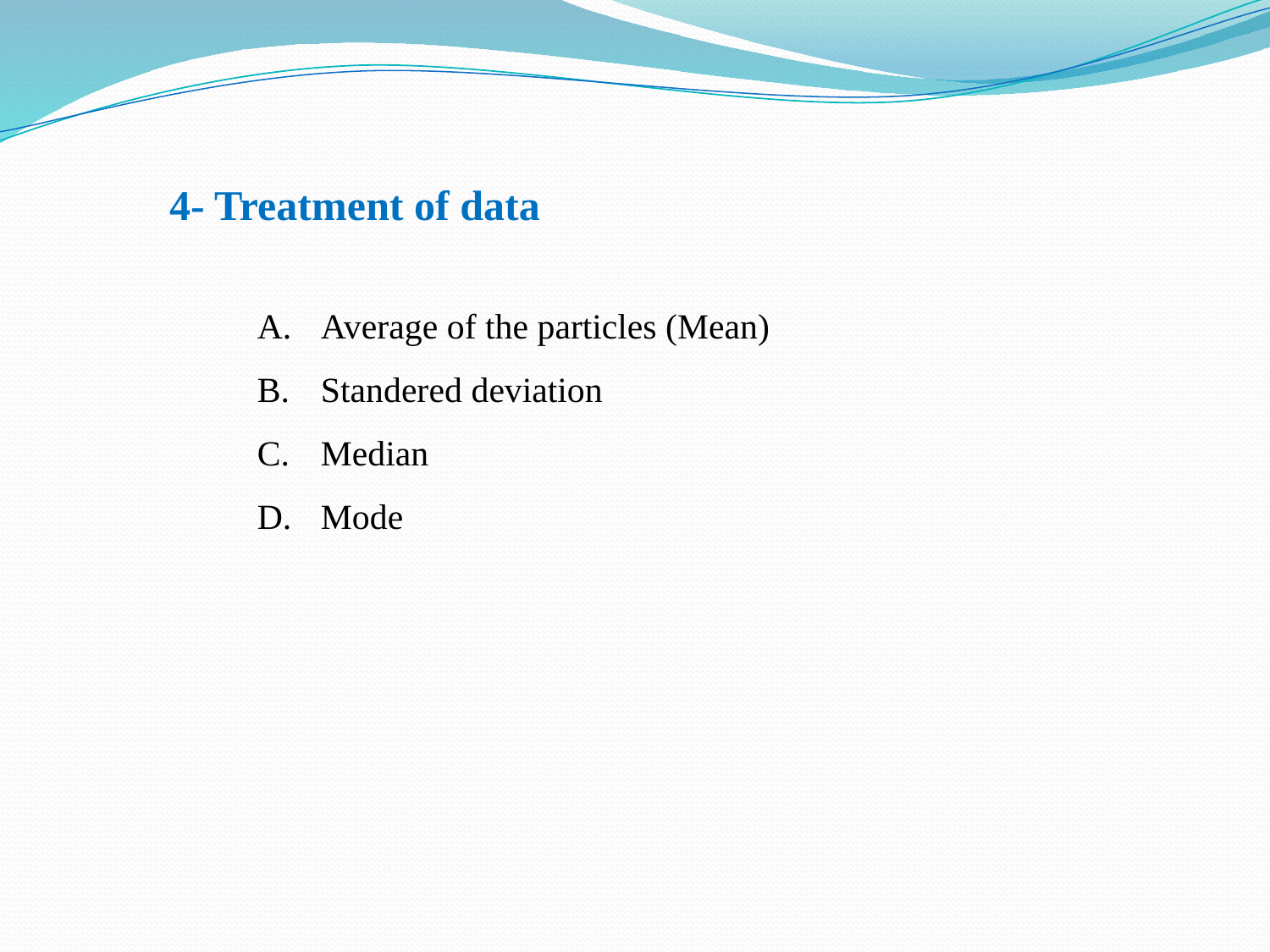

4- Treatment of data
Average of the particles (Mean)
Standered deviation
Median
Mode